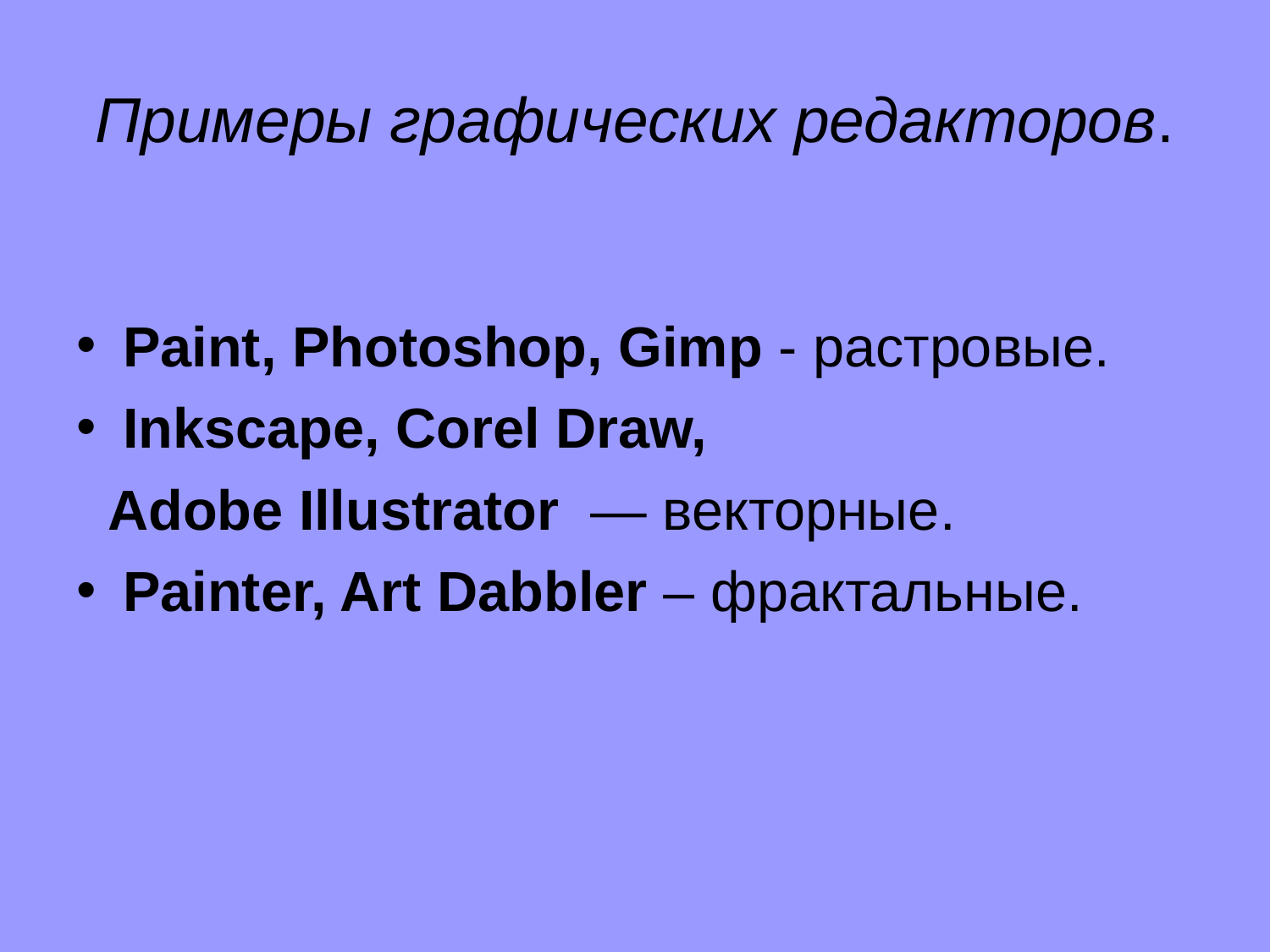

Примеры графических редакторов.

Paint, Photoshop, Gimp - растровые.
Inkscape, Corel Draw,
  Adobe Illustrator  — векторные.
Painter, Art Dabbler – фрактальные.